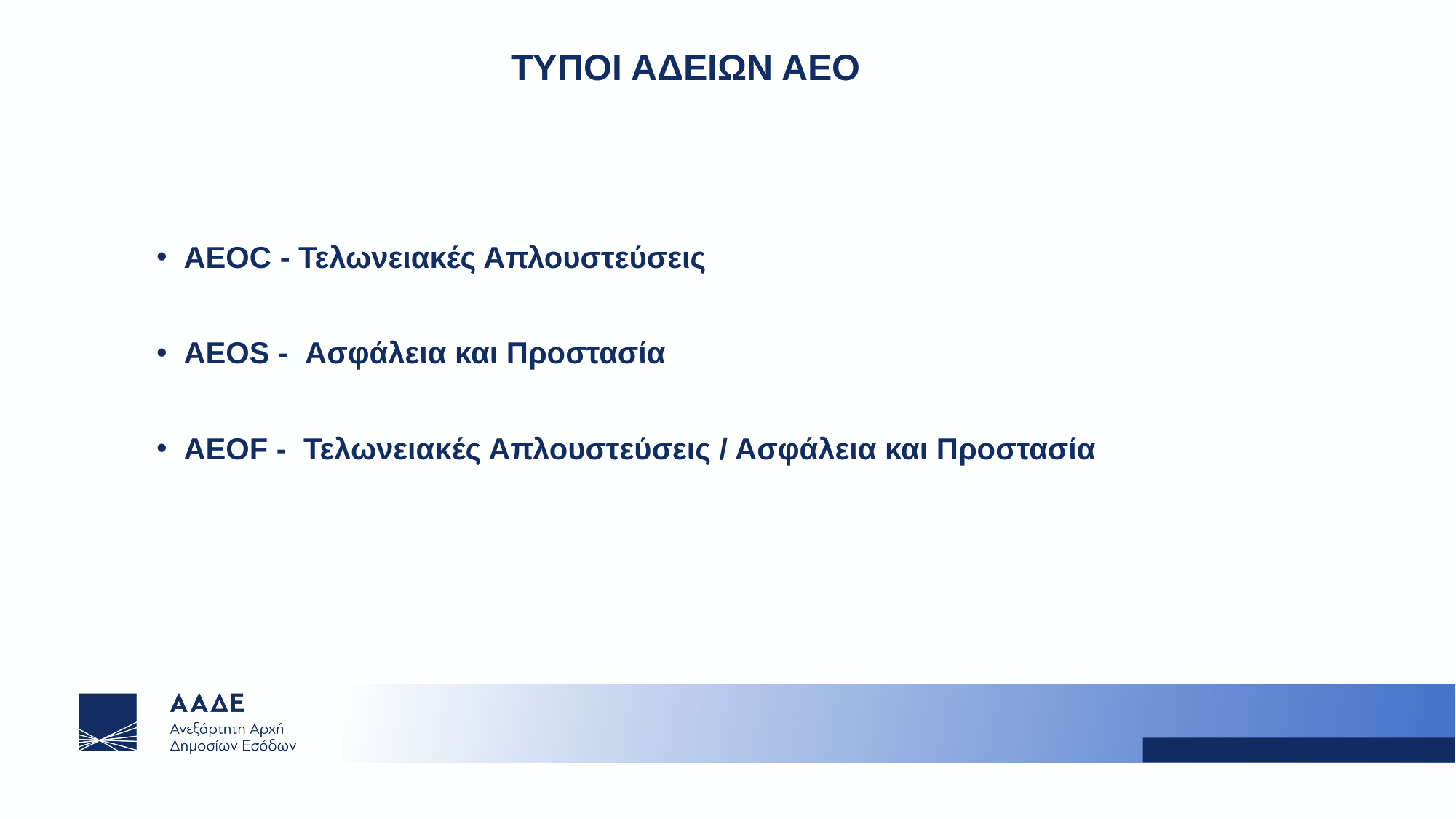

# ΤΥΠΟΙ ΑΔΕΙΩΝ ΑΕΟ
AEOC - Τελωνειακές Απλουστεύσεις

AEOS -  Ασφάλεια και Προστασία

AEOF -  Τελωνειακές Απλουστεύσεις / Ασφάλεια και Προστασία